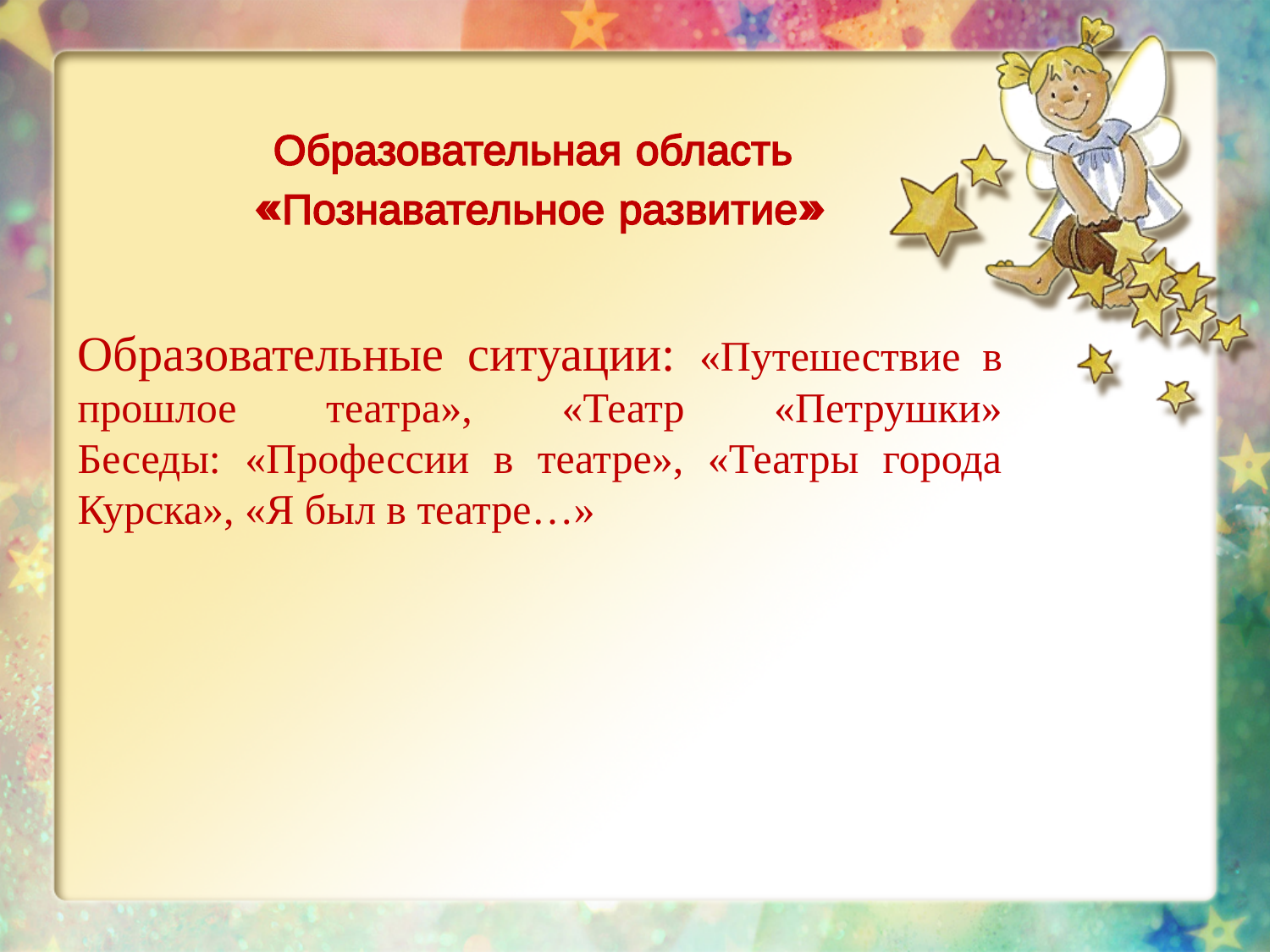

Образовательная область
«Познавательное развитие»

Образовательные ситуации: «Путешествие в прошлое театра», «Театр «Петрушки»
Беседы: «Профессии в театре», «Театры города Курска», «Я был в театре…»